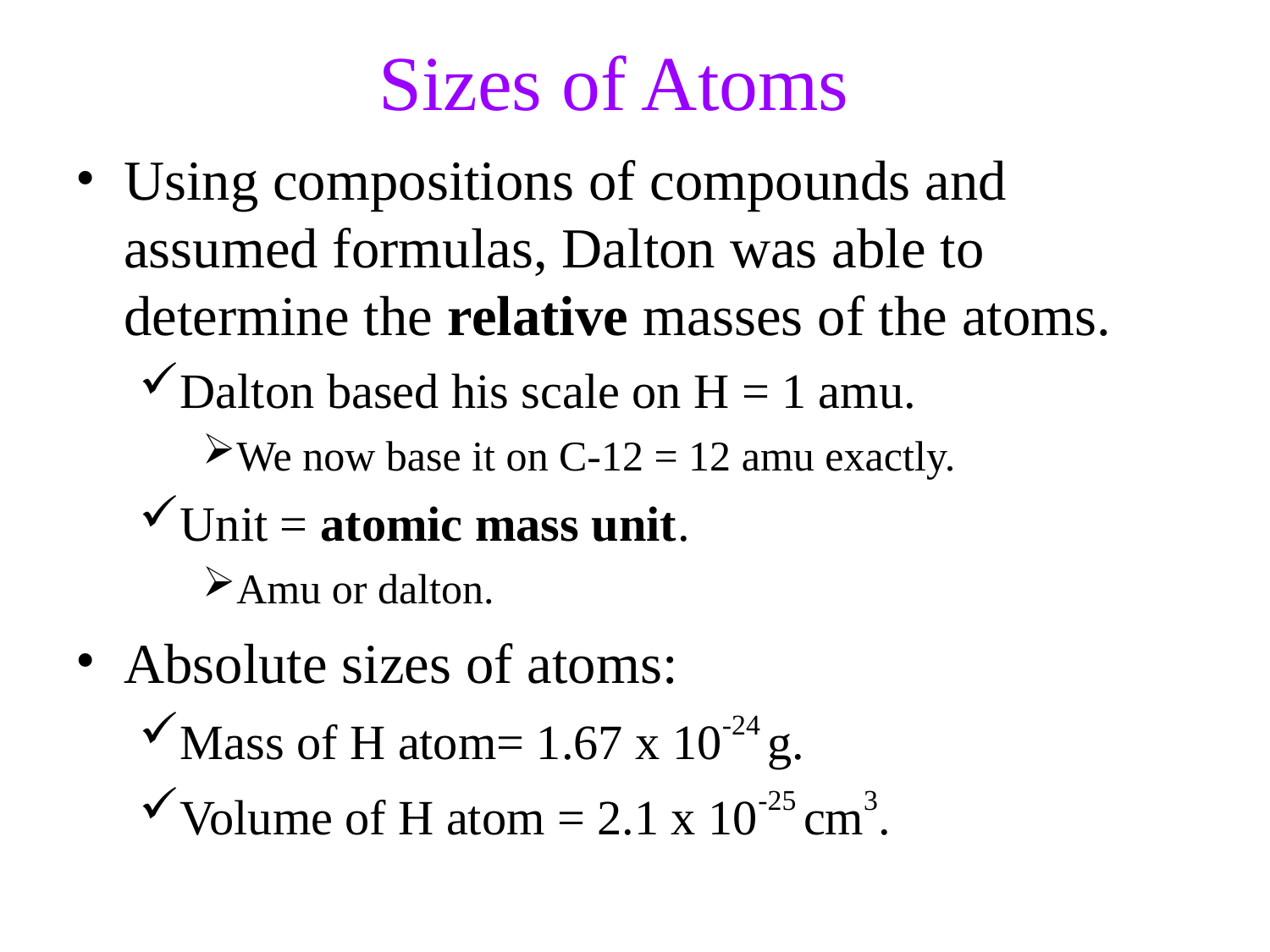

Sizes of Atoms
Using compositions of compounds and assumed formulas, Dalton was able to determine the relative masses of the atoms.
Dalton based his scale on H = 1 amu.
We now base it on C-12 = 12 amu exactly.
Unit = atomic mass unit.
Amu or dalton.
Absolute sizes of atoms:
Mass of H atom= 1.67 x 10-24 g.
Volume of H atom = 2.1 x 10-25 cm3.